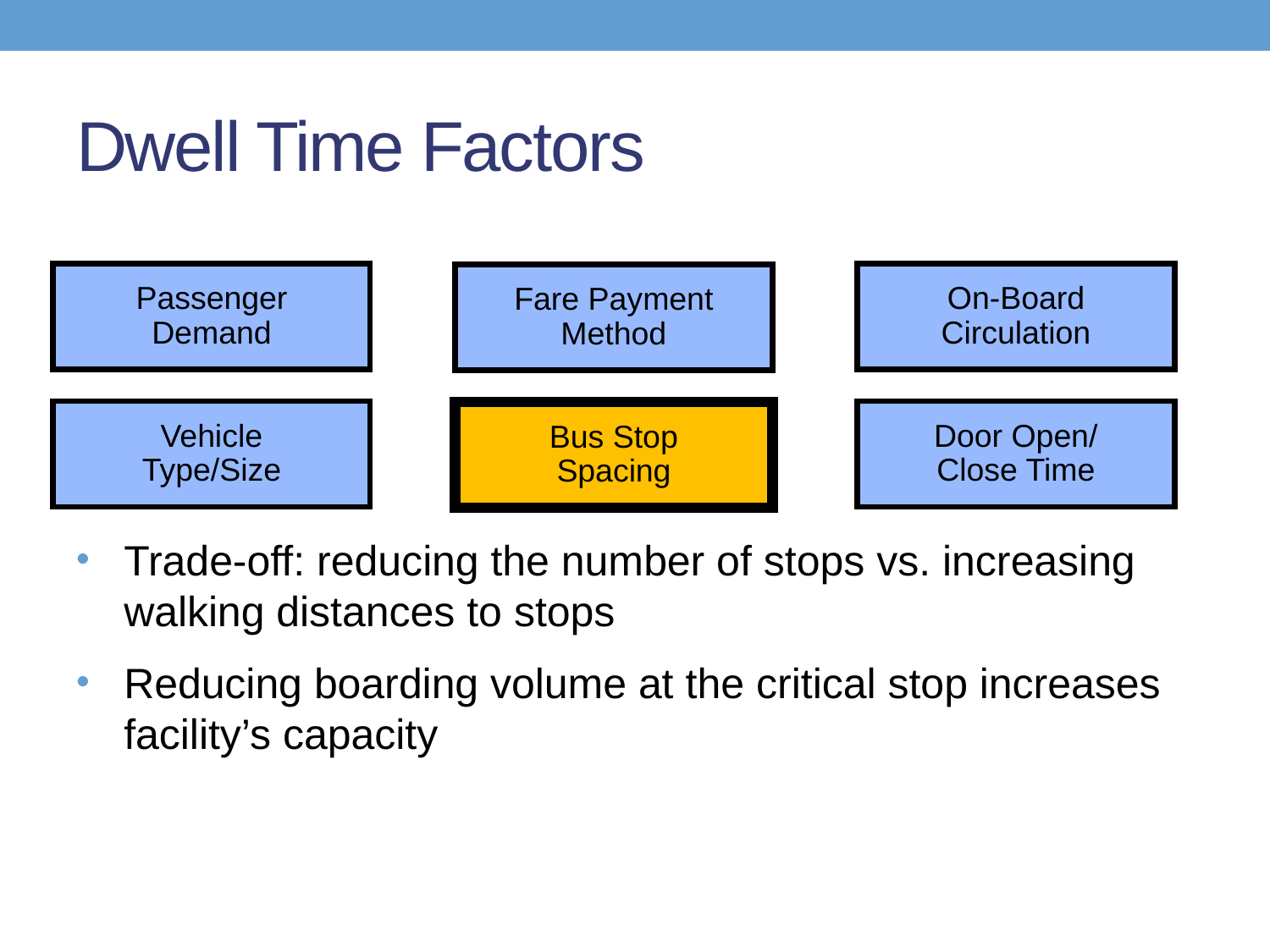

# Dwell Time Factors
Passenger
Demand
On-Board
Circulation
Fare Payment
Method
Vehicle
Type/Size
Door Open/
Close Time
Bus Stop
Spacing
Trade-off: reducing the number of stops vs. increasing walking distances to stops
Reducing boarding volume at the critical stop increases facility’s capacity